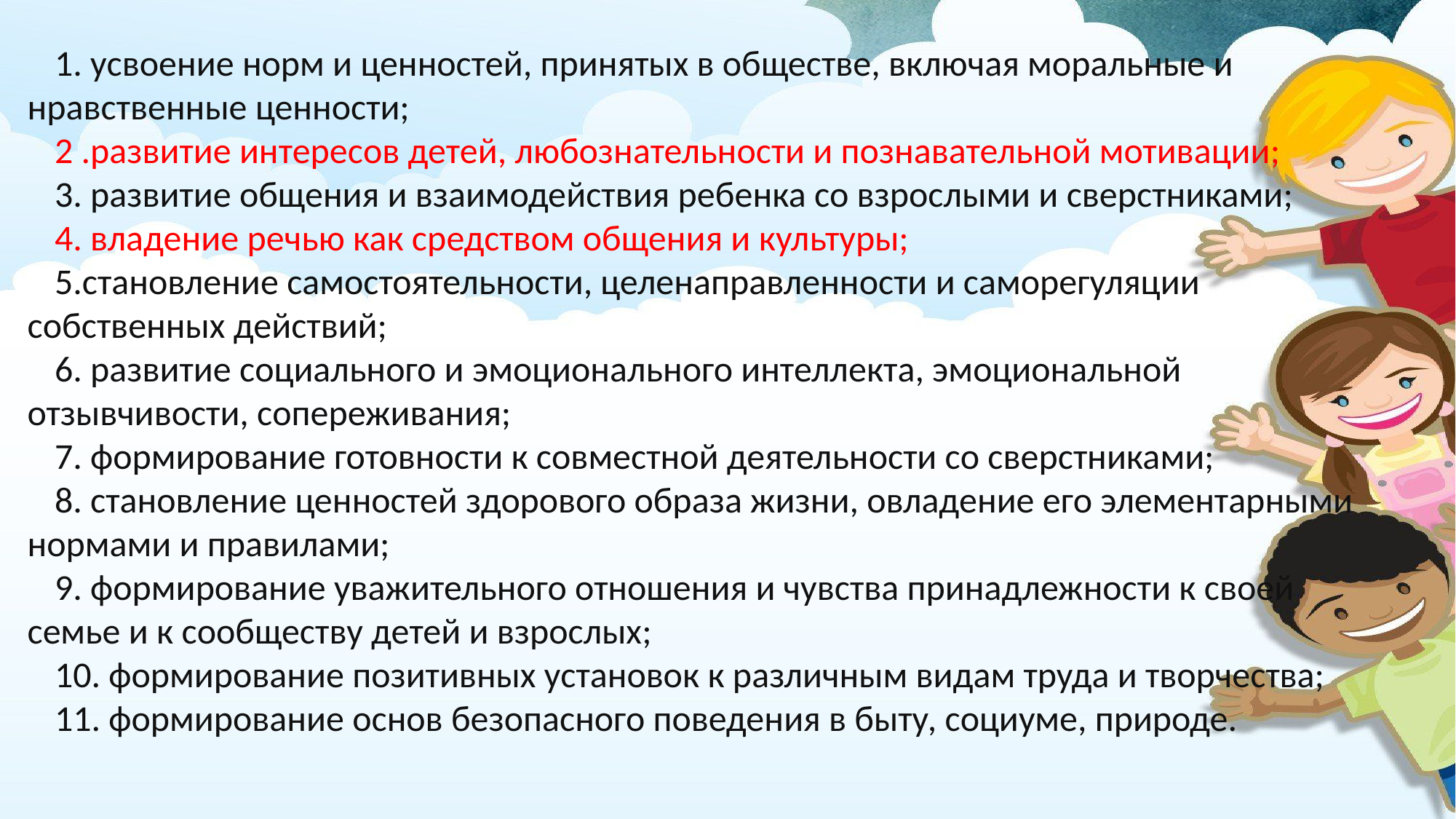

1. усвоение норм и ценностей, принятых в обществе, включая моральные и нравственные ценности;
2 .развитие интересов детей, любознательности и познавательной мотивации;
3. развитие общения и взаимодействия ребенка со взрослыми и сверстниками;
4. владение речью как средством общения и культуры;
5.становление самостоятельности, целенаправленности и саморегуляции собственных действий;
6. развитие социального и эмоционального интеллекта, эмоциональной отзывчивости, сопереживания;
7. формирование готовности к совместной деятельности со сверстниками;
8. становление ценностей здорового образа жизни, овладение его элементарными нормами и правилами;
9. формирование уважительного отношения и чувства принадлежности к своей семье и к сообществу детей и взрослых;
10. формирование позитивных установок к различным видам труда и творчества;
11. формирование основ безопасного поведения в быту, социуме, природе.